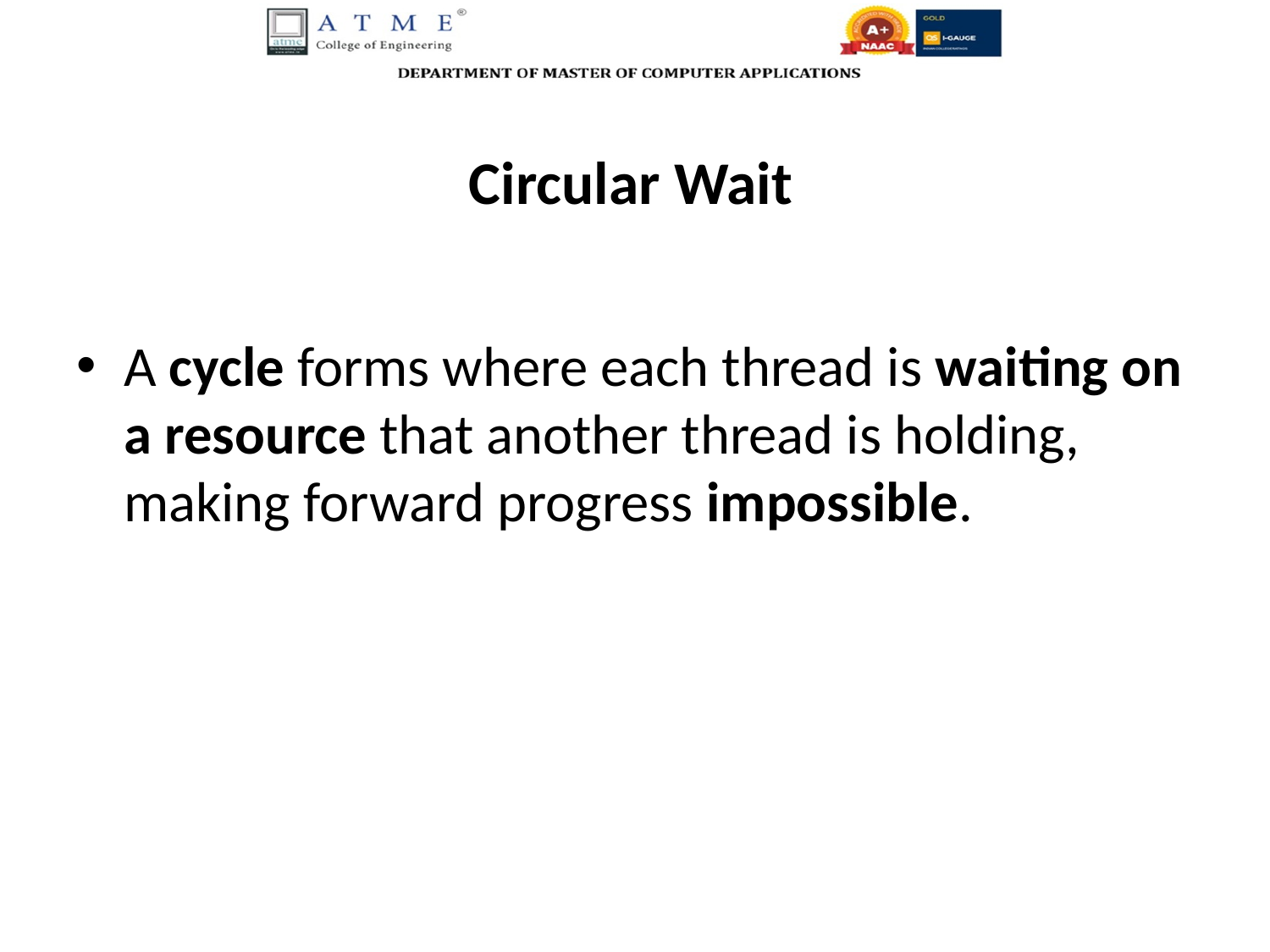

# Circular Wait
A cycle forms where each thread is waiting on a resource that another thread is holding, making forward progress impossible.